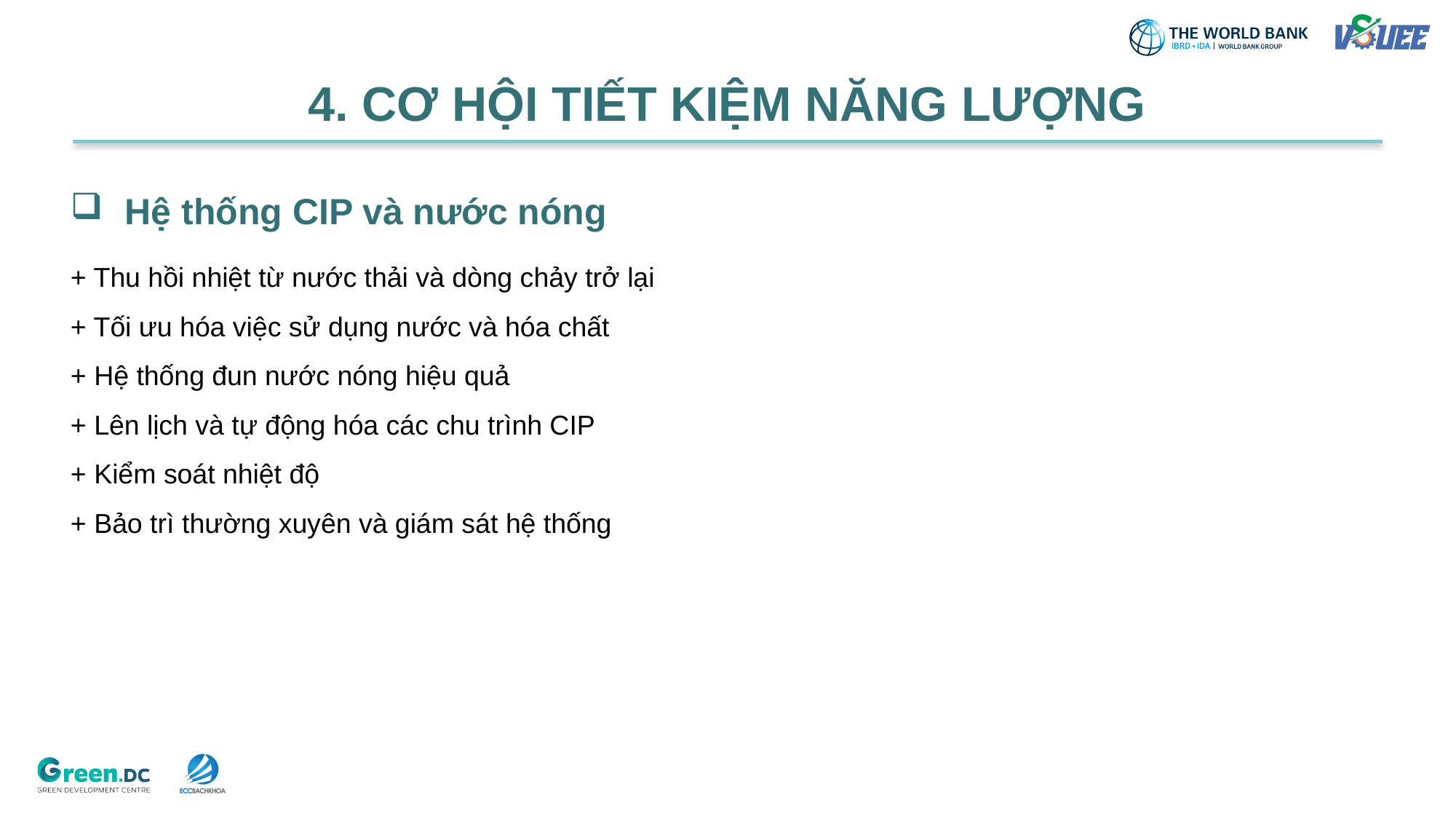

4. CƠ HỘI TIẾT KIỆM NĂNG LƯỢNG
Hệ thống CIP và nước nóng
+ Thu hồi nhiệt từ nước thải và dòng chảy trở lại
+ Tối ưu hóa việc sử dụng nước và hóa chất
+ Hệ thống đun nước nóng hiệu quả
+ Lên lịch và tự động hóa các chu trình CIP
+ Kiểm soát nhiệt độ
+ Bảo trì thường xuyên và giám sát hệ thống